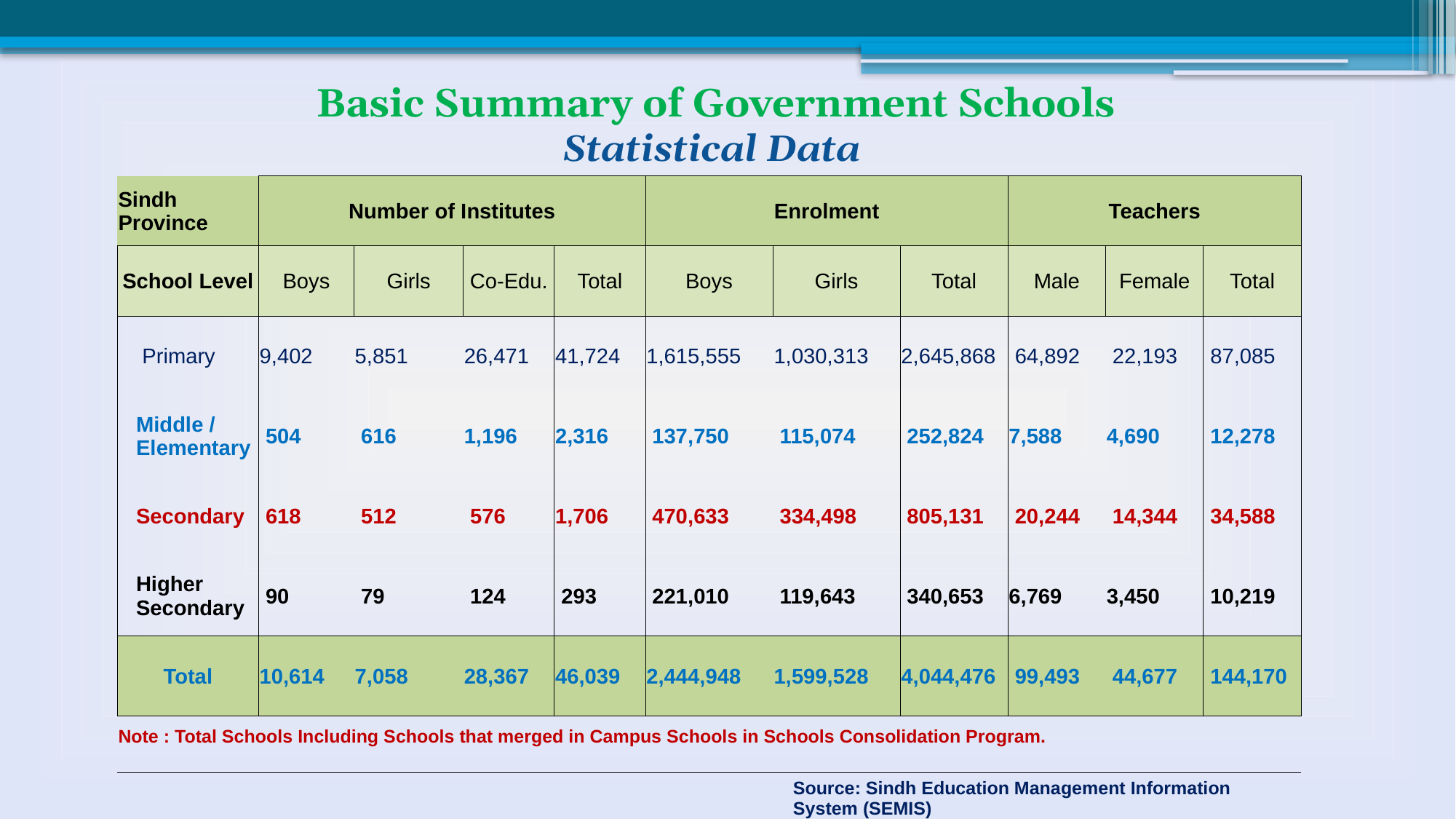

# Basic Summary of Government Schools Statistical Data
| Sindh Province | Number of Institutes |  |  |  |  |  |  |  | Enrolment |  |  |  |  | Teachers |  |  |
| --- | --- | --- | --- | --- | --- | --- | --- | --- | --- | --- | --- | --- | --- | --- | --- | --- |
| School Level | Boys |  | Girls |  | Co-Edu. |  | Total |  | Boys |  | Girls |  | Total | Male | Female | Total |
| Primary | 9,402 |  | 5,851 |  | 26,471 |  | 41,724 |  | 1,615,555 |  | 1,030,313 |  | 2,645,868 | 64,892 | 22,193 | 87,085 |
| Middle / Elementary | 504 |  | 616 |  | 1,196 |  | 2,316 |  | 137,750 |  | 115,074 |  | 252,824 | 7,588 | 4,690 | 12,278 |
| Secondary | 618 |  | 512 |  | 576 |  | 1,706 |  | 470,633 |  | 334,498 |  | 805,131 | 20,244 | 14,344 | 34,588 |
| Higher Secondary | 90 |  | 79 |  | 124 |  | 293 |  | 221,010 |  | 119,643 |  | 340,653 | 6,769 | 3,450 | 10,219 |
| Total | 10,614 |  | 7,058 |  | 28,367 |  | 46,039 |  | 2,444,948 |  | 1,599,528 |  | 4,044,476 | 99,493 | 44,677 | 144,170 |
| Note : Total Schools Including Schools that merged in Campus Schools in Schools Consolidation Program. |  |  |  |  |  |  |  |  |  |  |  |  |  |  |  |  |
|  |  |  |  |  |  |  |  |  |  |  |  |  |  |  |  |  |
|  |  |  |  |  |  |  |  |  |  |  |  | Source: Sindh Education Management Information System (SEMIS) |  |  |  |  |